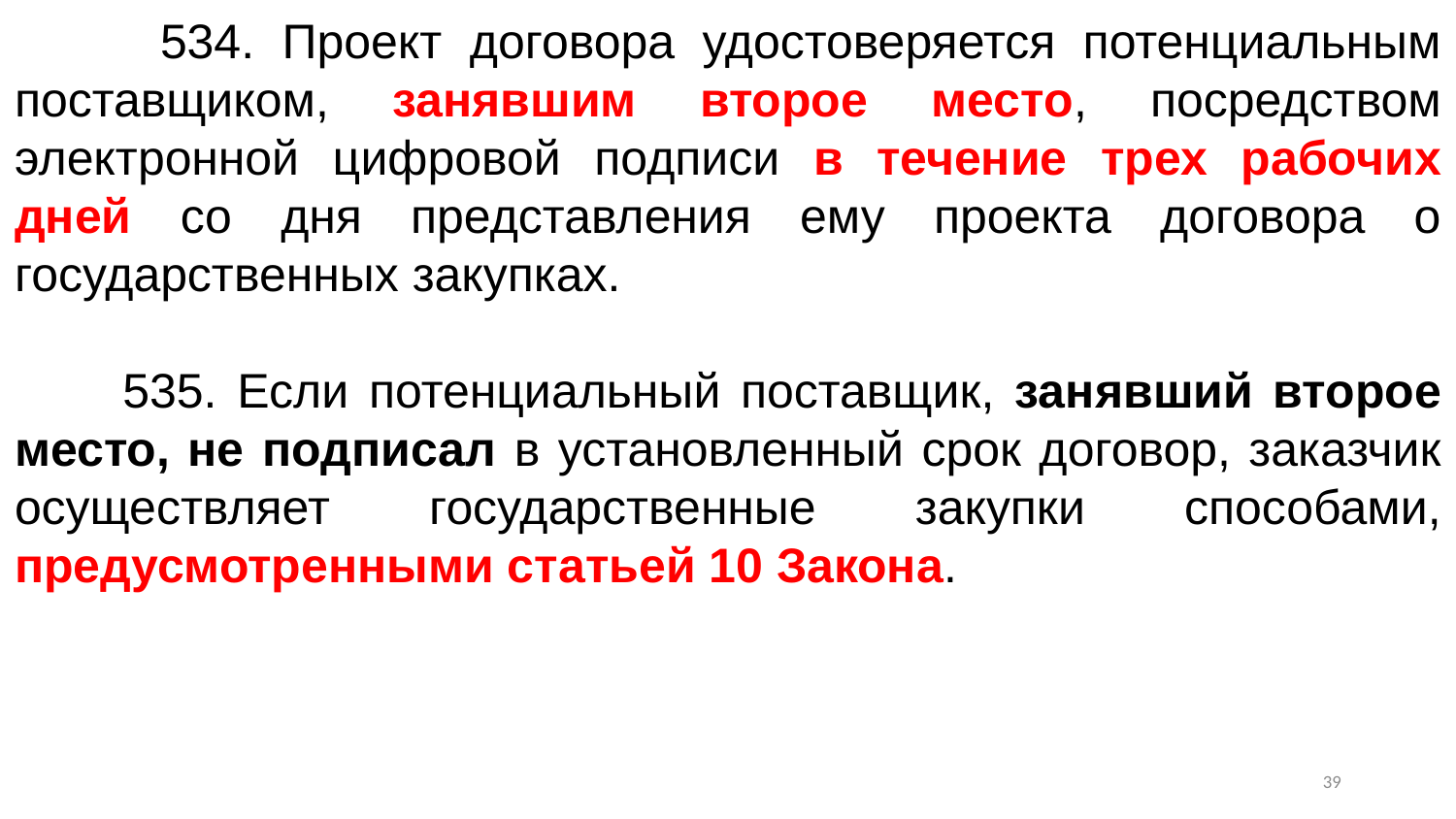

534. Проект договора удостоверяется потенциальным поставщиком, занявшим второе место, посредством электронной цифровой подписи в течение трех рабочих дней со дня представления ему проекта договора о государственных закупках.

       535. Если потенциальный поставщик, занявший второе место, не подписал в установленный срок договор, заказчик осуществляет государственные закупки способами, предусмотренными статьей 10 Закона.

39